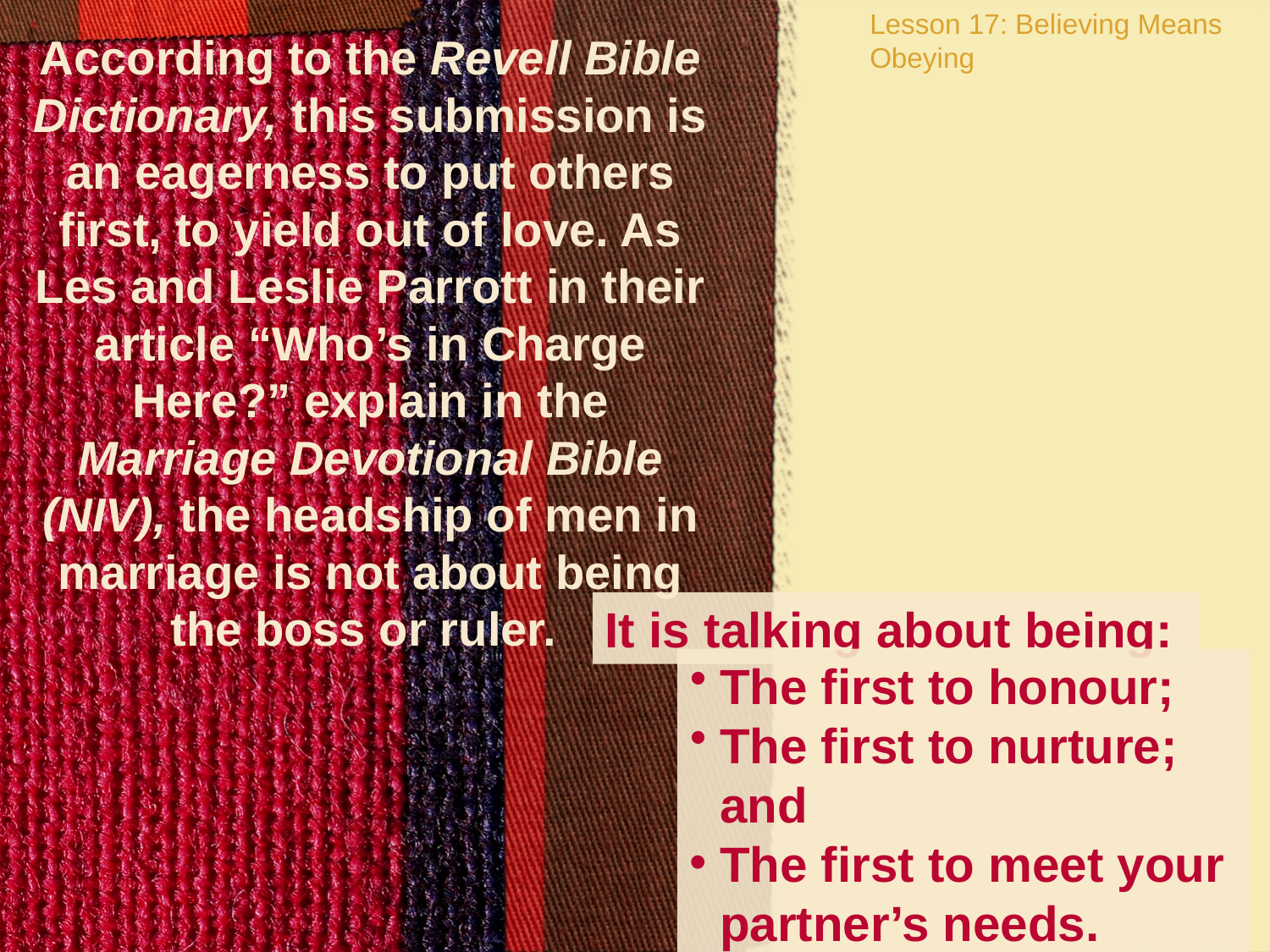

Lesson 17: Believing Means Obeying
According to the Revell Bible Dictionary, this submission is an eagerness to put others first, to yield out of love. As Les and Leslie Parrott in their article “Who’s in Charge Here?” explain in the Marriage Devotional Bible (NIV), the headship of men in marriage is not about being the boss or ruler.
It is talking about being:
The first to honour;
The first to nurture; and
The first to meet your partner’s needs.